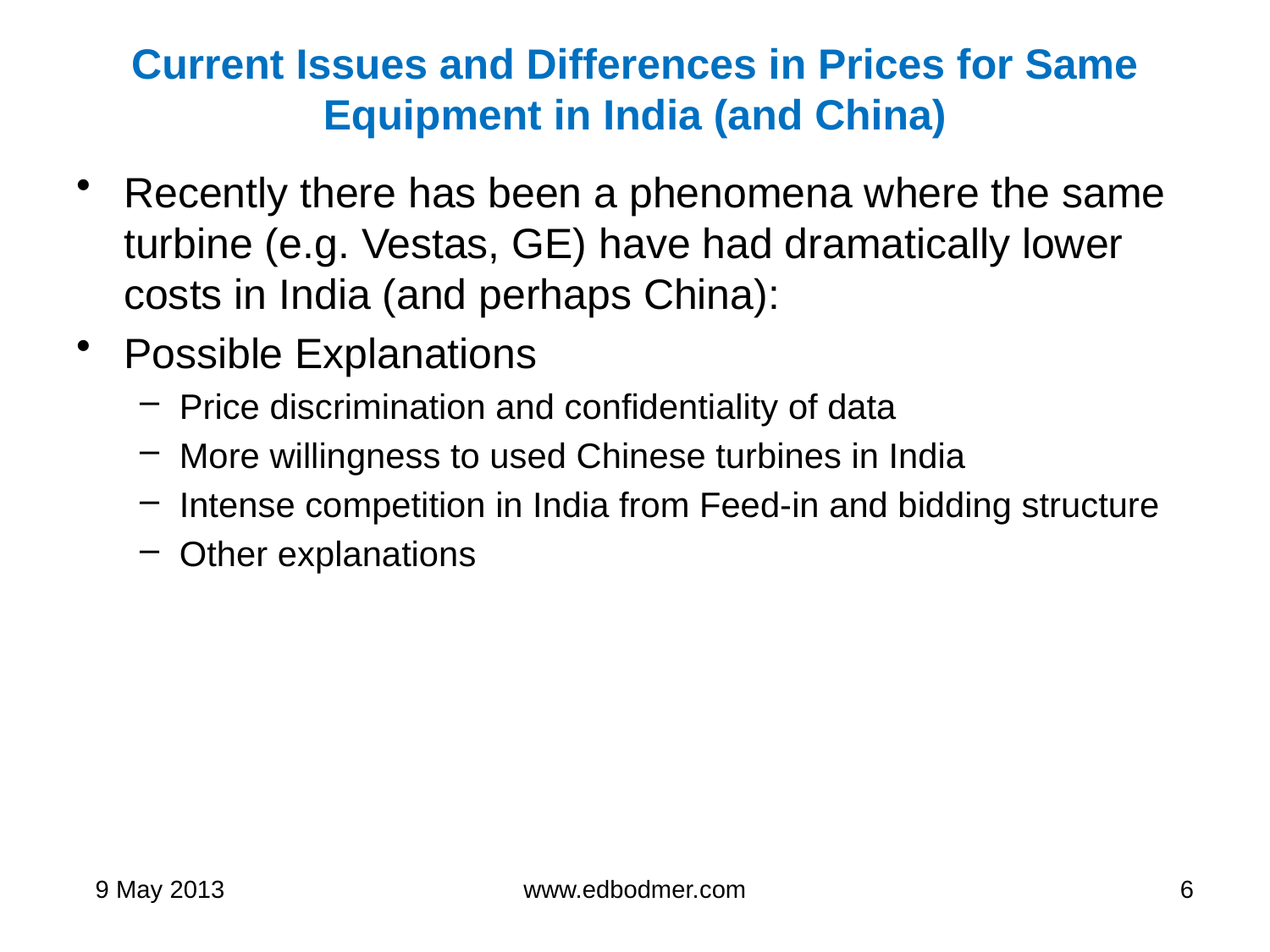

# Current Issues and Differences in Prices for Same Equipment in India (and China)
Recently there has been a phenomena where the same turbine (e.g. Vestas, GE) have had dramatically lower costs in India (and perhaps China):
Possible Explanations
Price discrimination and confidentiality of data
More willingness to used Chinese turbines in India
Intense competition in India from Feed-in and bidding structure
Other explanations
9 May 2013
www.edbodmer.com
6